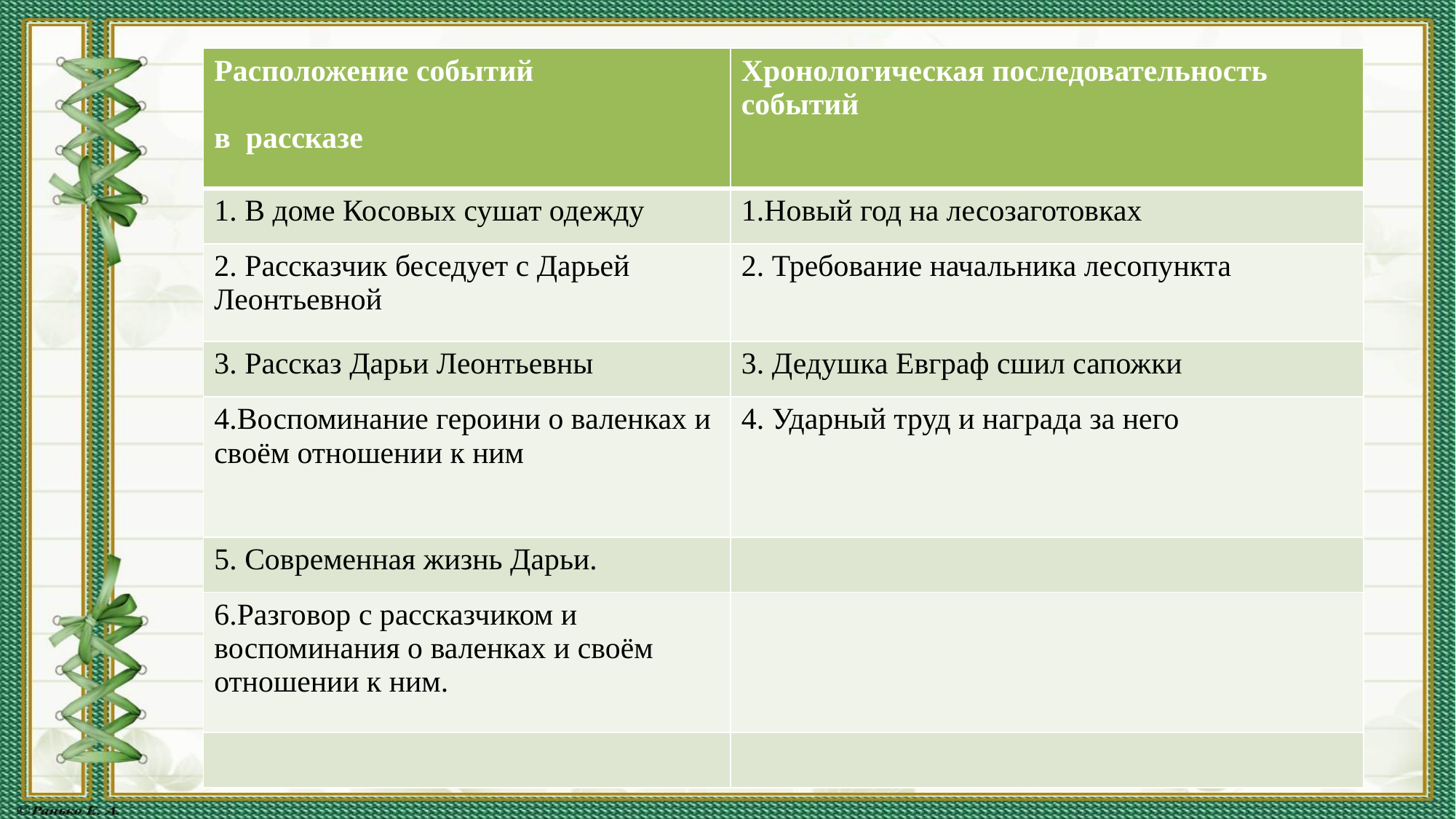

| Расположение событий в рассказе | Хронологическая последовательность событий |
| --- | --- |
| 1. В доме Косовых сушат одежду | 1.Новый год на лесозаготовках |
| 2. Рассказчик беседует с Дарьей Леонтьевной | 2. Требование начальника лесопункта |
| 3. Рассказ Дарьи Леонтьевны | 3. Дедушка Евграф сшил сапожки |
| 4.Воспоминание героини о валенках и своём отношении к ним | 4. Ударный труд и награда за него |
| 5. Современная жизнь Дарьи. |  |
| 6.Разговор с рассказчиком и воспоминания о валенках и своём отношении к ним. |  |
|  |  |